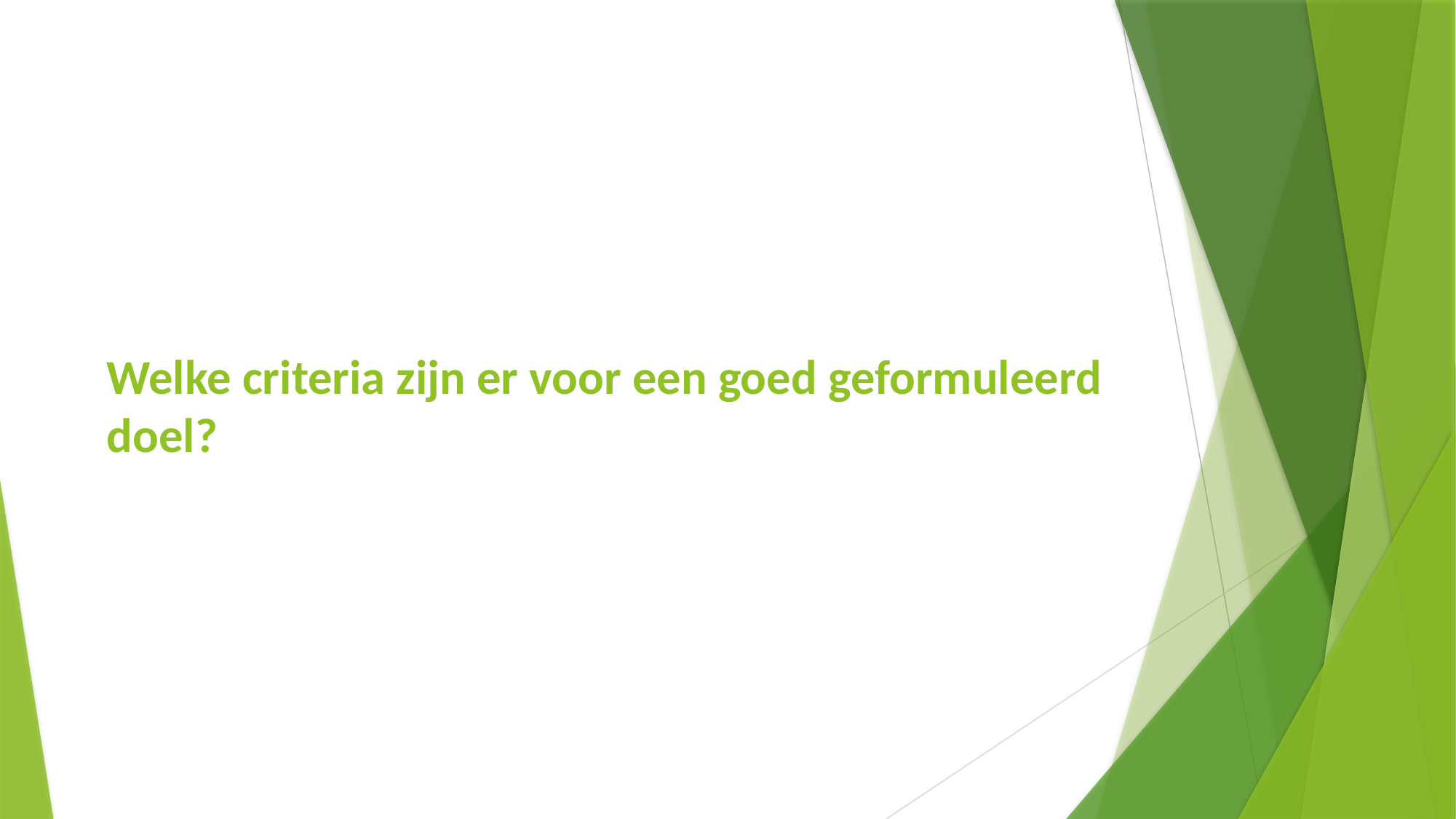

#
Welke criteria zijn er voor een goed geformuleerd doel?